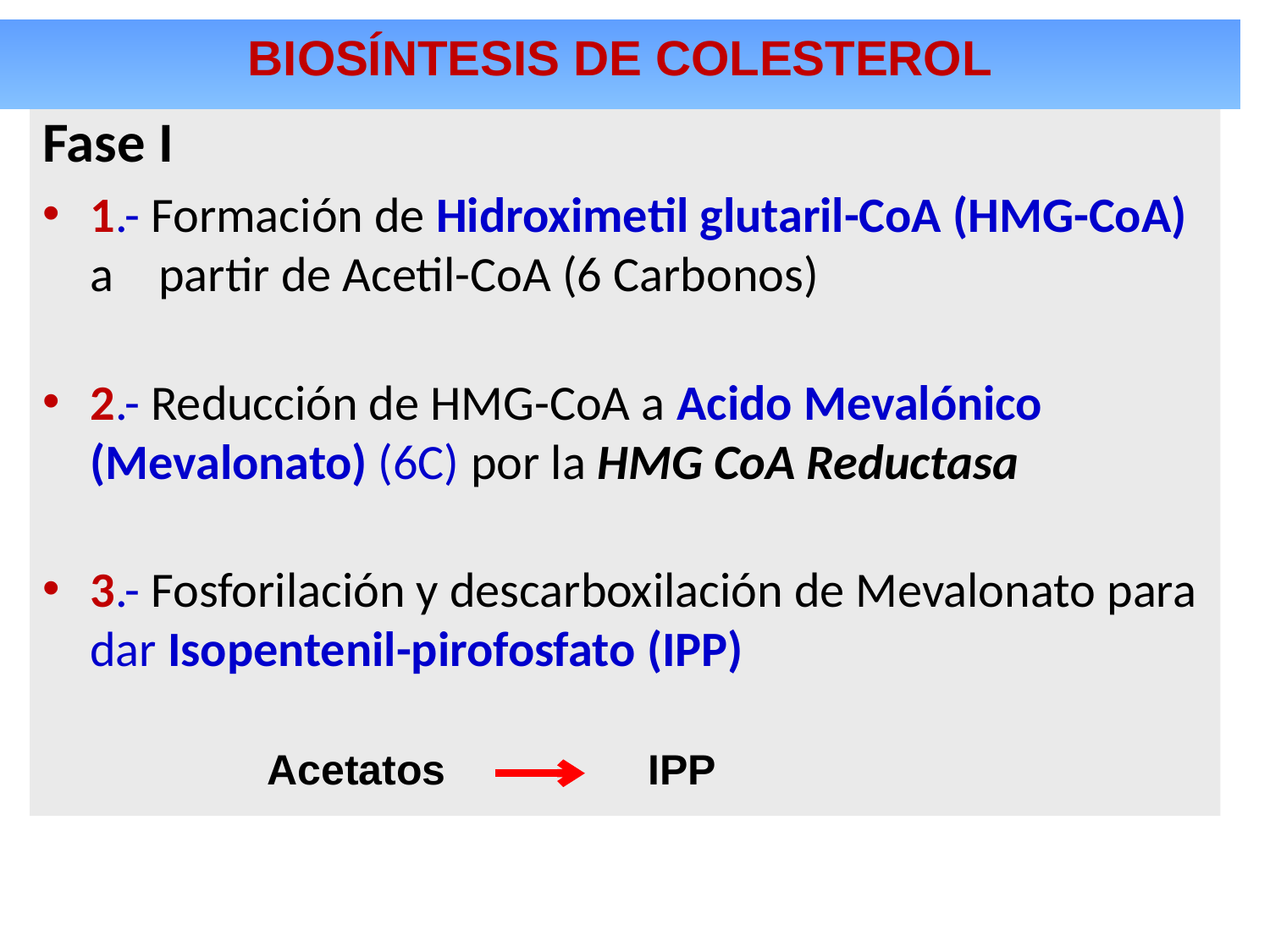

BIOSÍNTESIS DE COLESTEROL
Fase I
1.- Formación de Hidroximetil glutaril-CoA (HMG-CoA) a    partir de Acetil-CoA (6 Carbonos)

2.- Reducción de HMG-CoA a Acido Mevalónico (Mevalonato) (6C) por la HMG CoA Reductasa

3.- Fosforilación y descarboxilación de Mevalonato para dar Isopentenil-pirofosfato (IPP)

Acetatos		IPP